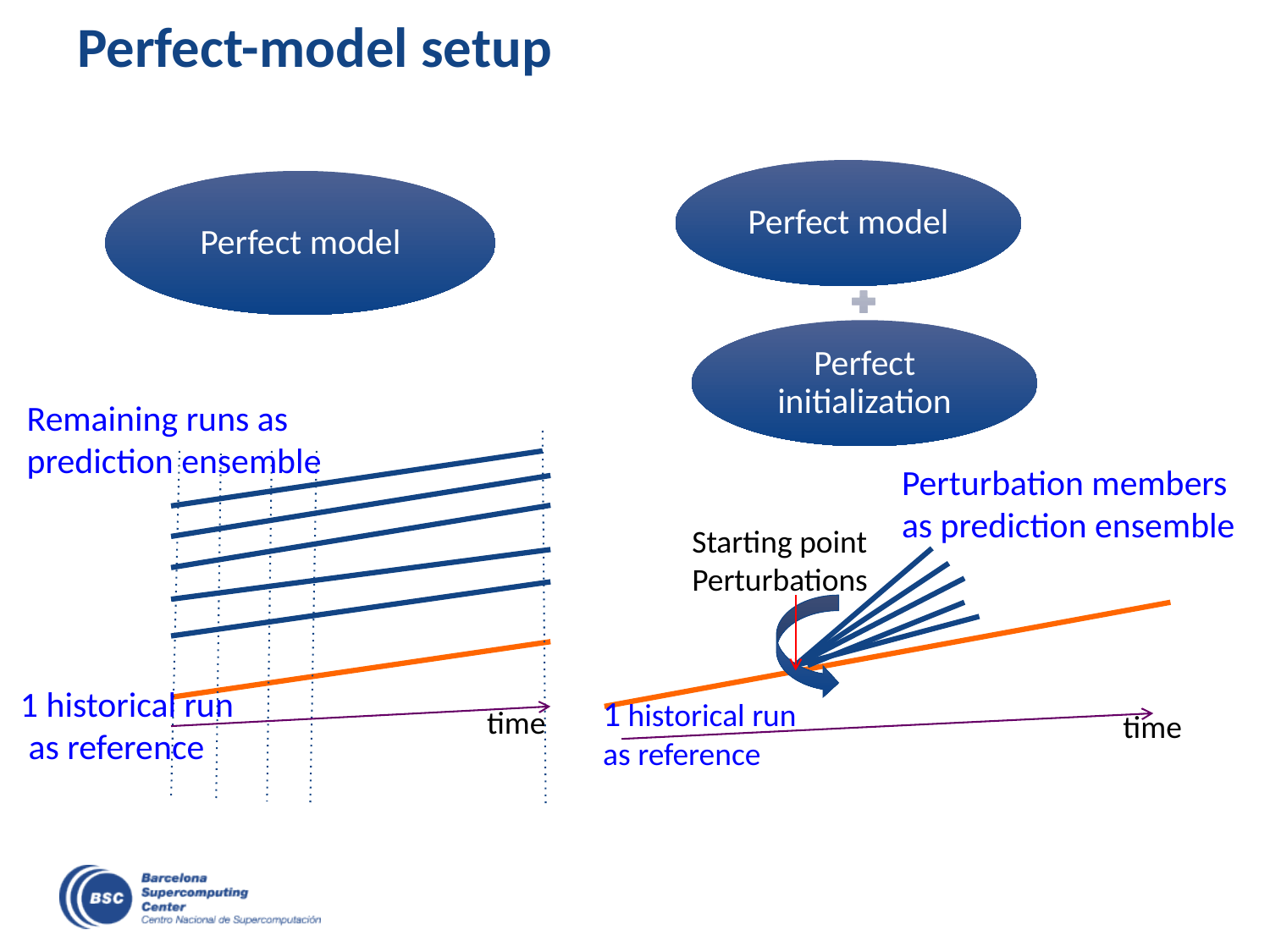

# Perfect-model setup

Perfect model

Perfect initialization

Perfect model
Remaining runs as
prediction ensemble
                                                 time
1 historical run
 as reference
Perturbation members
as prediction ensemble
Starting point
Perturbations

1 historical run
as reference
time